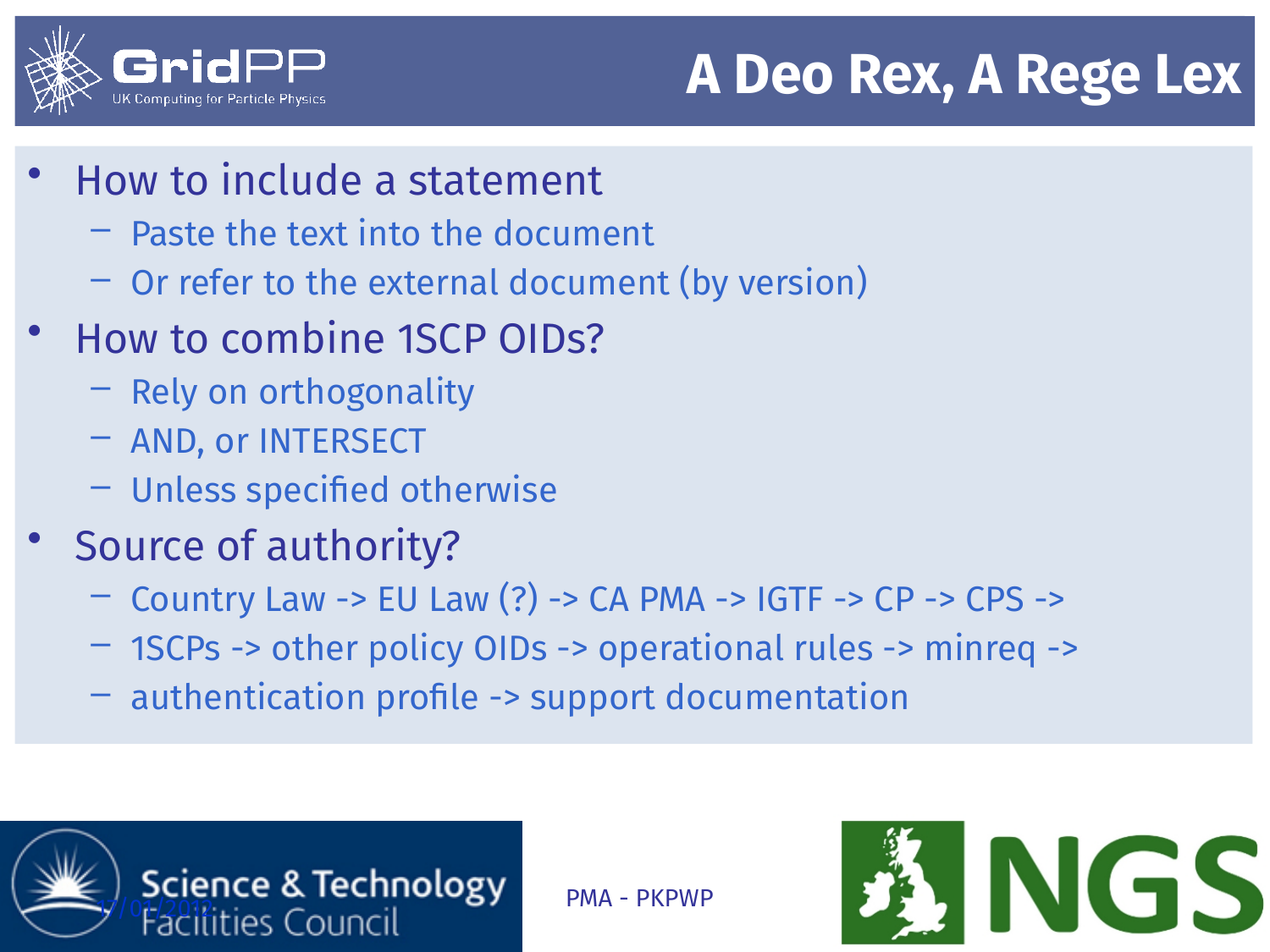

# A Deo Rex, A Rege Lex
How to include a statement
Paste the text into the document
Or refer to the external document (by version)
How to combine 1SCP OIDs?
Rely on orthogonality
AND, or INTERSECT
Unless specified otherwise
Source of authority?
Country Law -> EU Law (?) -> CA PMA -> IGTF -> CP -> CPS ->
1SCPs -> other policy OIDs -> operational rules -> minreq ->
authentication profile -> support documentation
PMA - PKPWP
17/01/2012
9